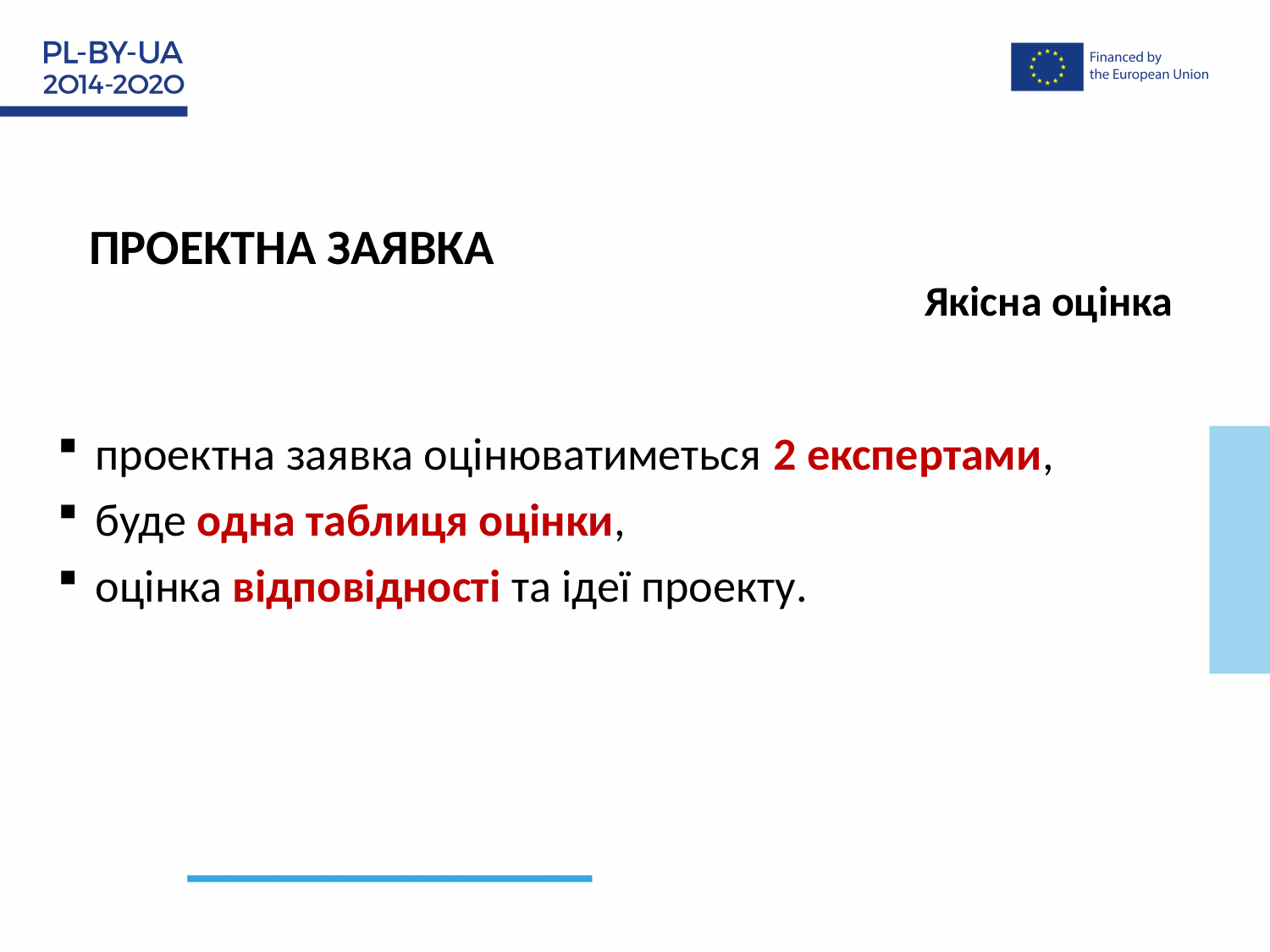

ПРОЕКТНА ЗАЯВКА
Якісна оцінка

проектна заявка оцінюватиметься 2 експертами,
буде одна таблиця оцінки,
оцінка відповідності та ідеї проекту.